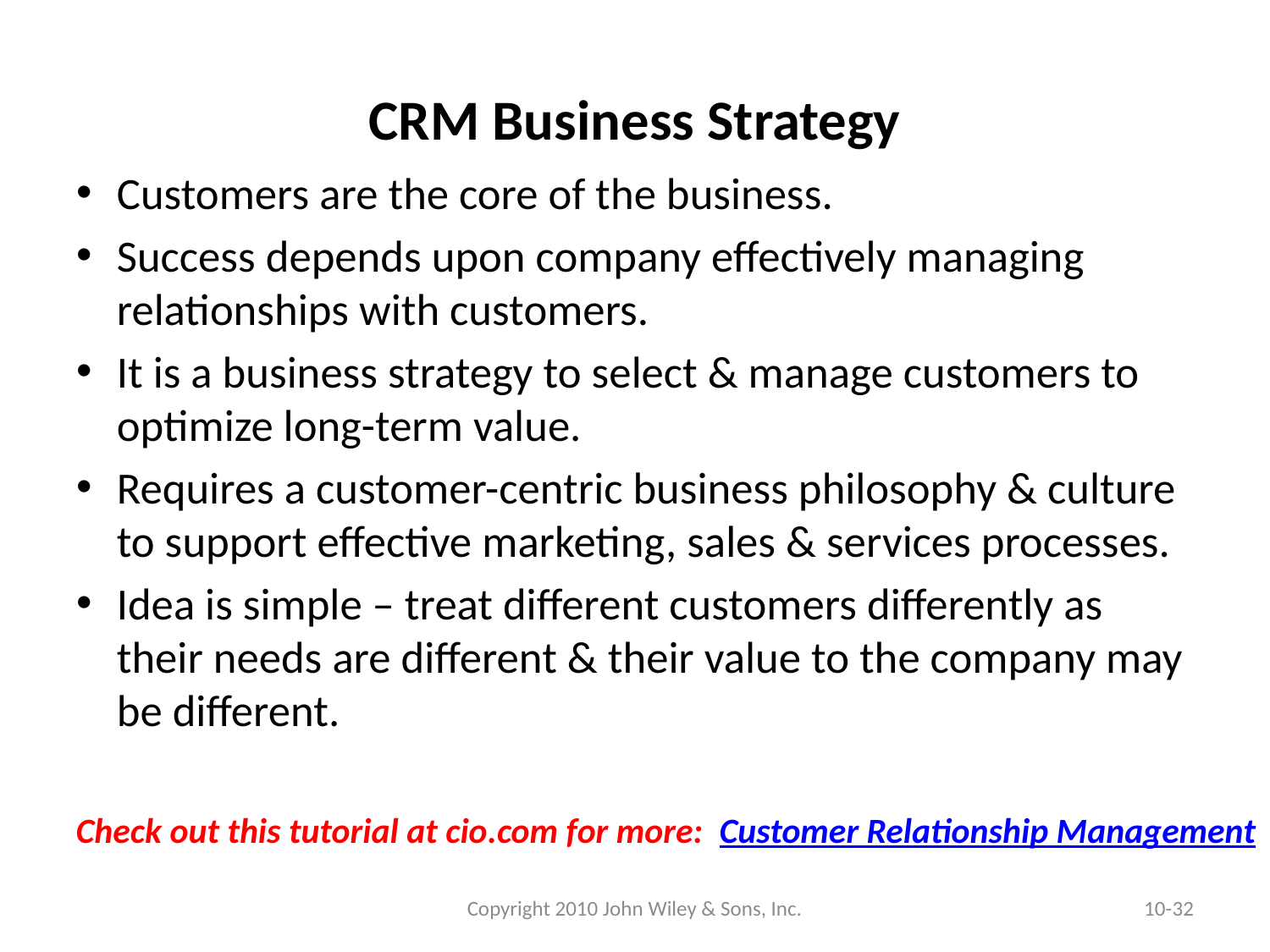

# CRM Business Strategy
Customers are the core of the business.
Success depends upon company effectively managing relationships with customers.
It is a business strategy to select & manage customers to optimize long-term value.
Requires a customer-centric business philosophy & culture to support effective marketing, sales & services processes.
Idea is simple – treat different customers differently as their needs are different & their value to the company may be different.
Check out this tutorial at cio.com for more:  Customer Relationship Management
Copyright 2010 John Wiley & Sons, Inc.
10-32